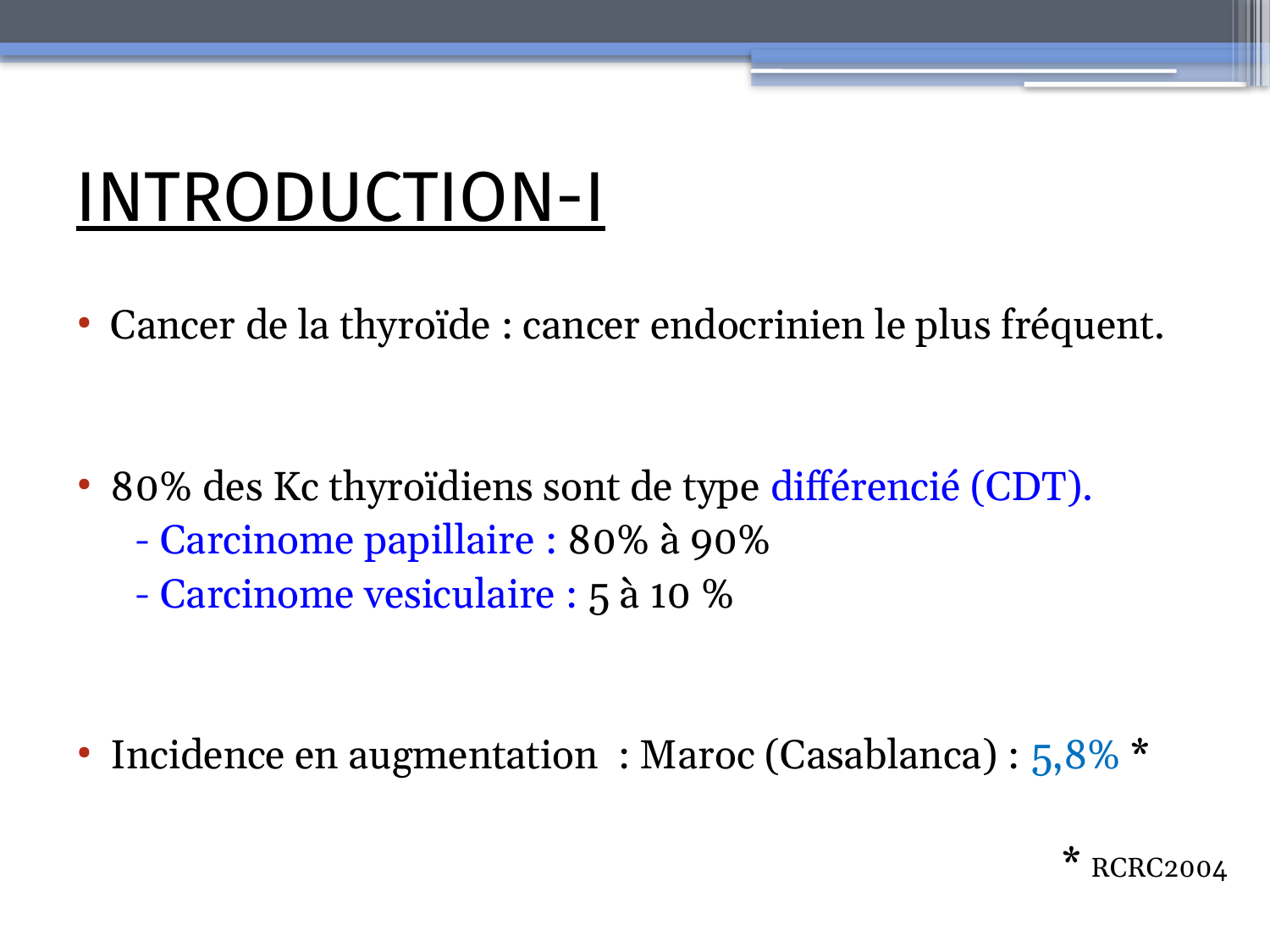

# INTRODUCTION-I
Cancer de la thyroïde : cancer endocrinien le plus fréquent.

80% des Kc thyroïdiens sont de type différencié (CDT).
      - Carcinome papillaire : 80% à 90%
      - Carcinome vesiculaire : 5 à 10 %

Incidence en augmentation  : Maroc (Casablanca) : 5,8% *

 * RCRC2004